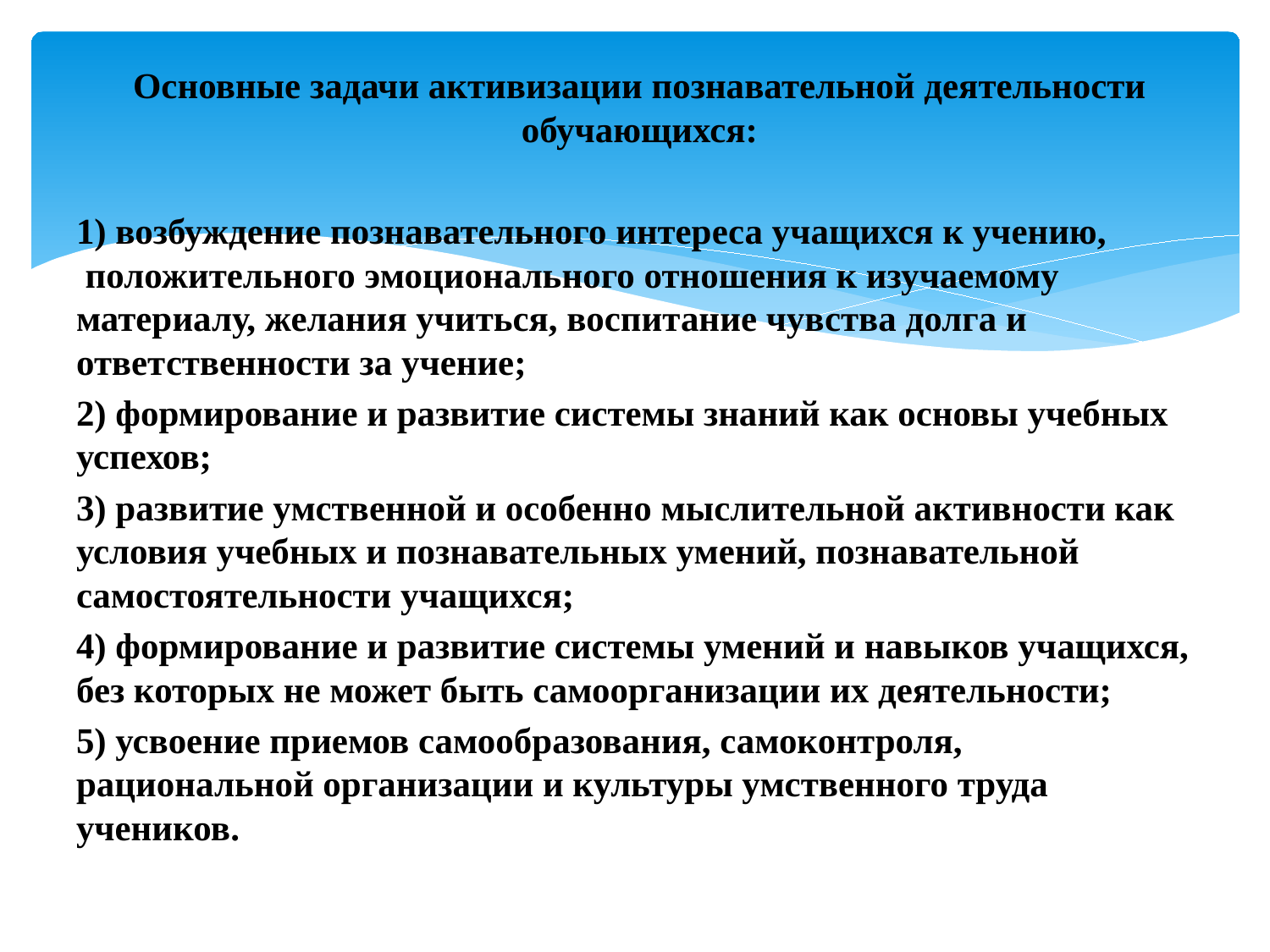

#
 Основные задачи активизации познавательной деятельности  обучающихся:

1) возбуждение познавательного интереса учащихся к учению,  положительного эмоционального отношения к изучаемому материалу, желания учиться, воспитание чувства долга и ответственности за учение;
2) формирование и развитие системы знаний как основы учебных успехов;
3) развитие умственной и особенно мыслительной активности как условия учебных и познавательных умений, познавательной самостоятельности учащихся;
4) формирование и развитие системы умений и навыков учащихся, без которых не может быть самоорганизации их деятельности;
5) усвоение приемов самообразования, самоконтроля, рациональной организации и культуры умственного труда учеников.